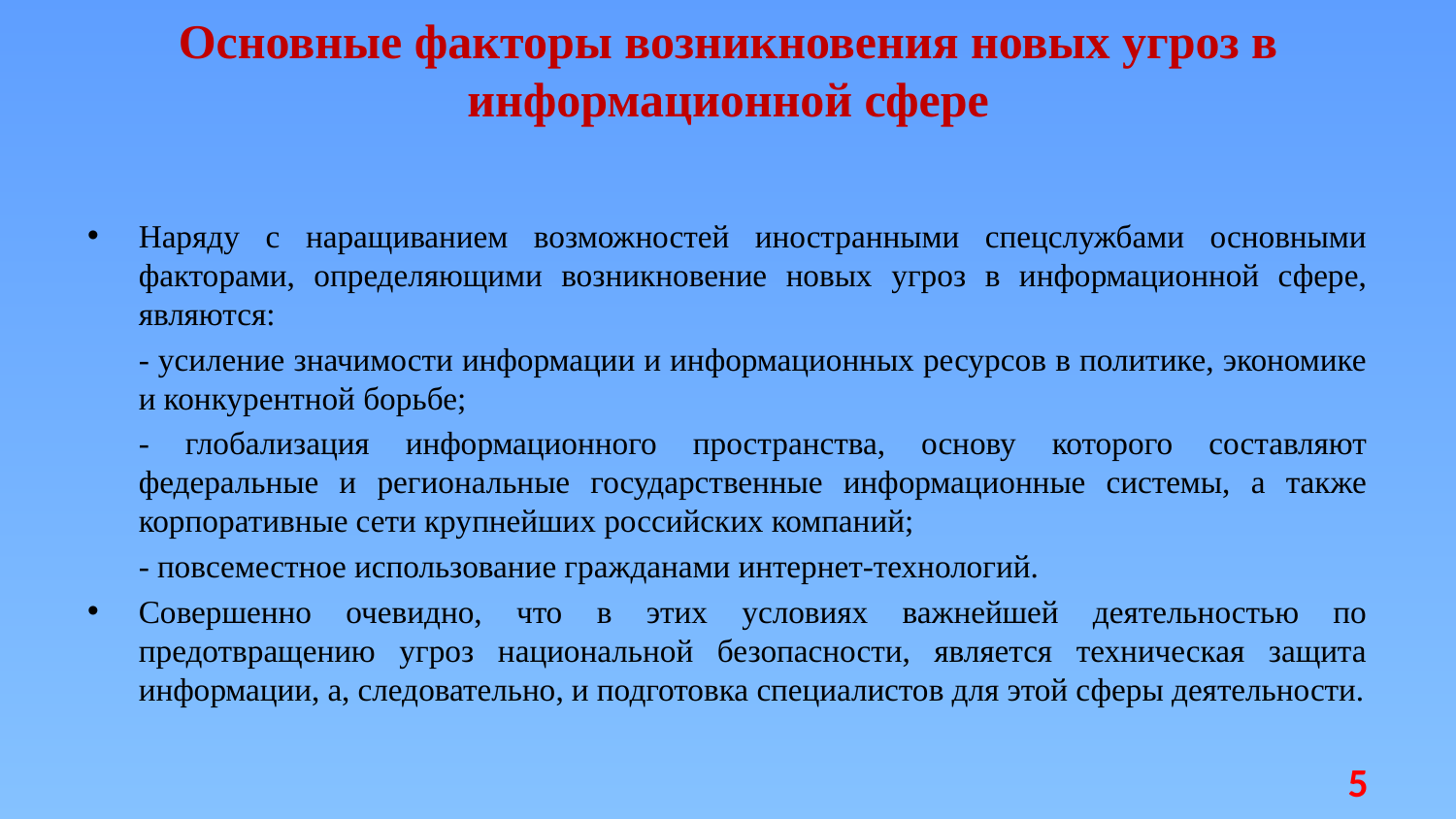

# Основные факторы возникновения новых угроз в информационной сфере

Наряду с наращиванием возможностей иностранными спецслужбами основными факторами, определяющими возникновение новых угроз в информационной сфере, являются:
	- усиление значимости информации и информационных ресурсов в политике, экономике и конкурентной борьбе;
	- глобализация информационного пространства, основу которого составляют федеральные и региональные государственные информационные системы, а также корпоративные сети крупнейших российских компаний;
	- повсеместное использование гражданами интернет-технологий.
Совершенно очевидно, что в этих условиях важнейшей деятельностью по предотвращению угроз национальной безопасности, является техническая защита информации, а, следовательно, и подготовка специалистов для этой сферы деятельности.

5